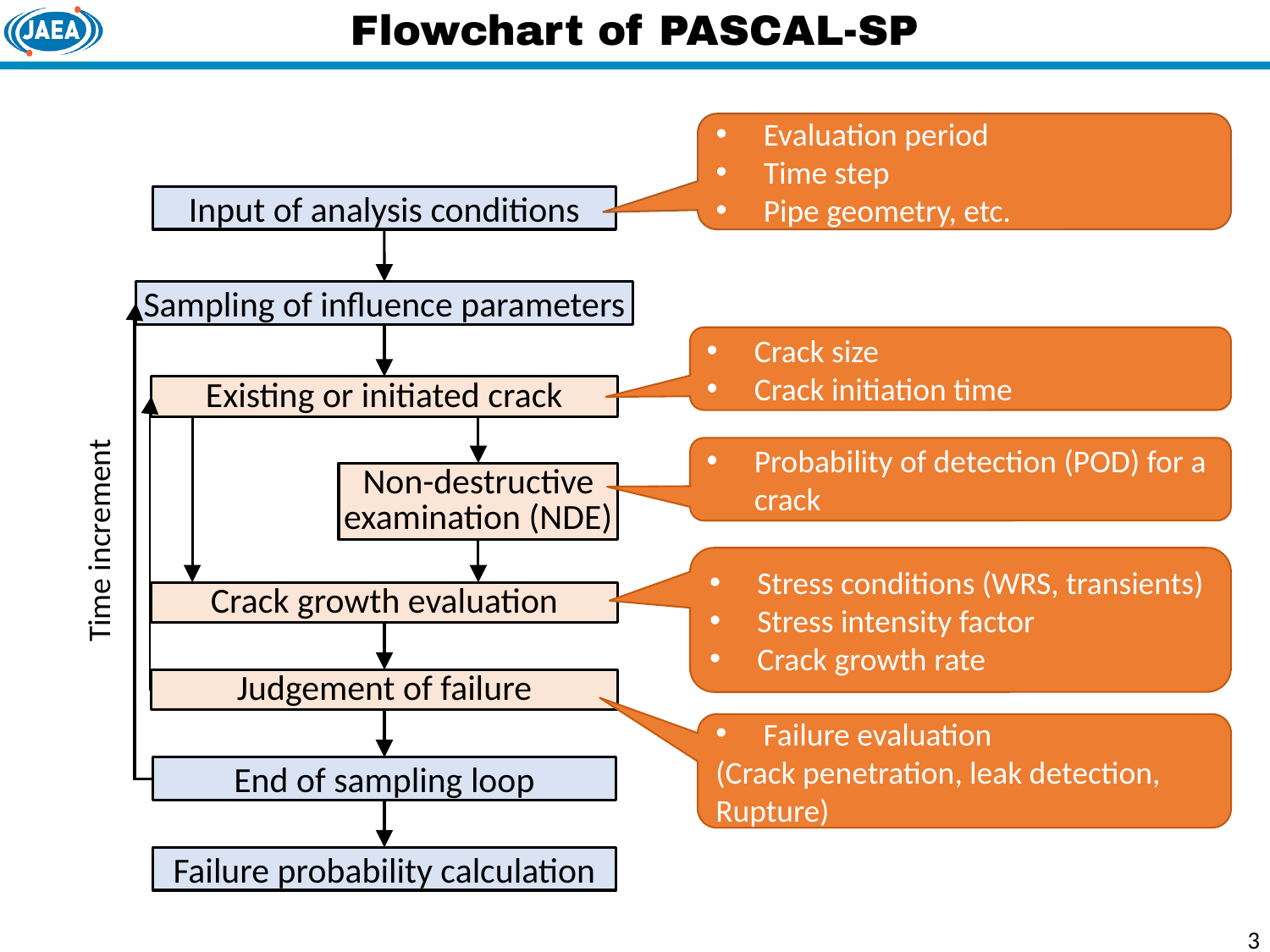

# Flowchart of PASCAL-SP
Evaluation period
Time step
Pipe geometry, etc.
Input of analysis conditions
Sampling of influence parameters
Crack size
Crack initiation time
Existing or initiated crack
Probability of detection (POD) for a crack
Non-destructive examination (NDE)
Time increment
Stress conditions (WRS, transients)
Stress intensity factor
Crack growth rate
Crack growth evaluation
Judgement of failure
Failure evaluation
(Crack penetration, leak detection, Rupture)
End of sampling loop
Failure probability calculation
3